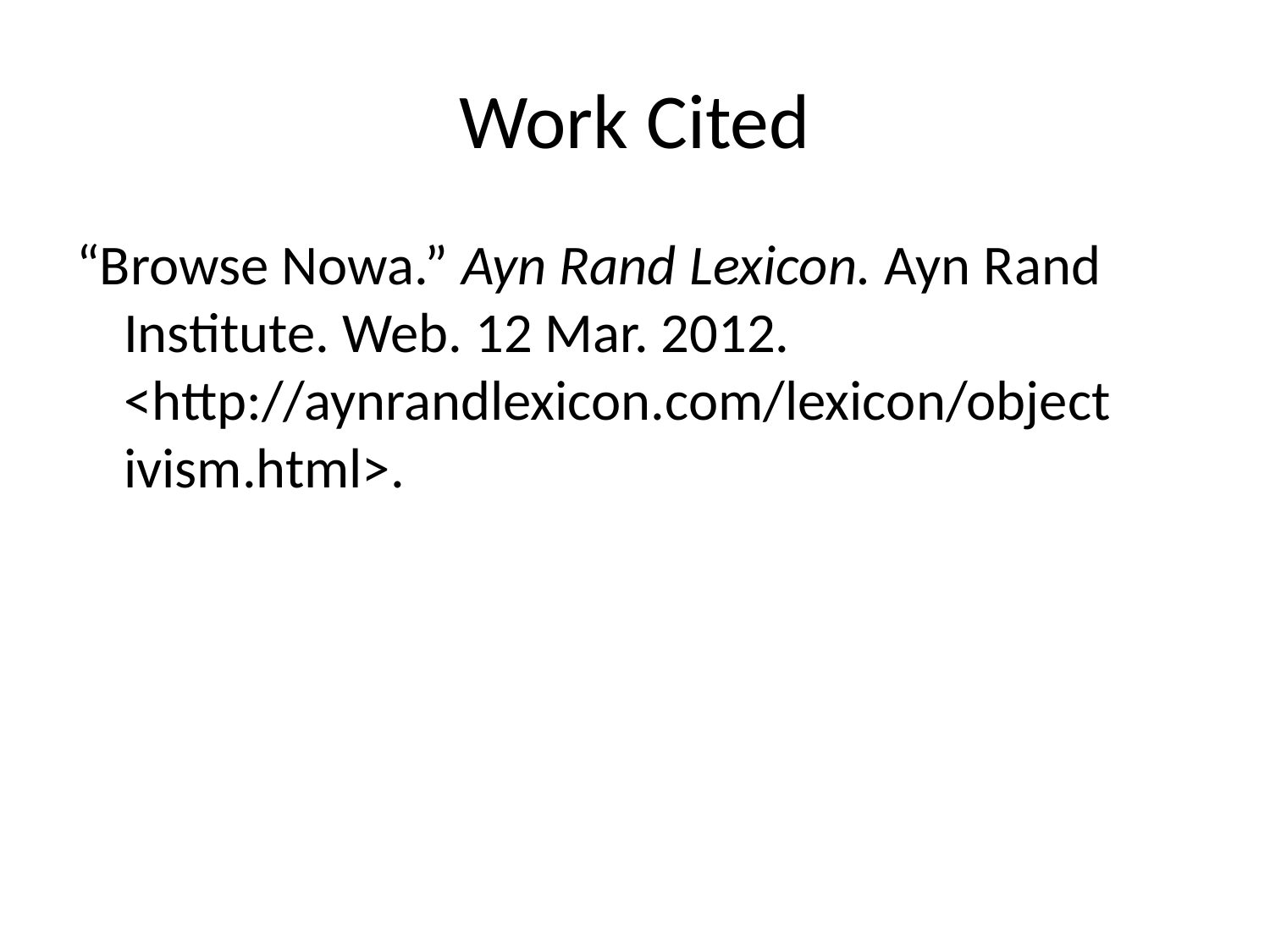

# Work Cited
“Browse Nowa.” Ayn Rand Lexicon. Ayn Rand 	Institute. Web. 12 Mar. 2012. 	<http://aynrandlexicon.com/lexicon/object	ivism.html>.